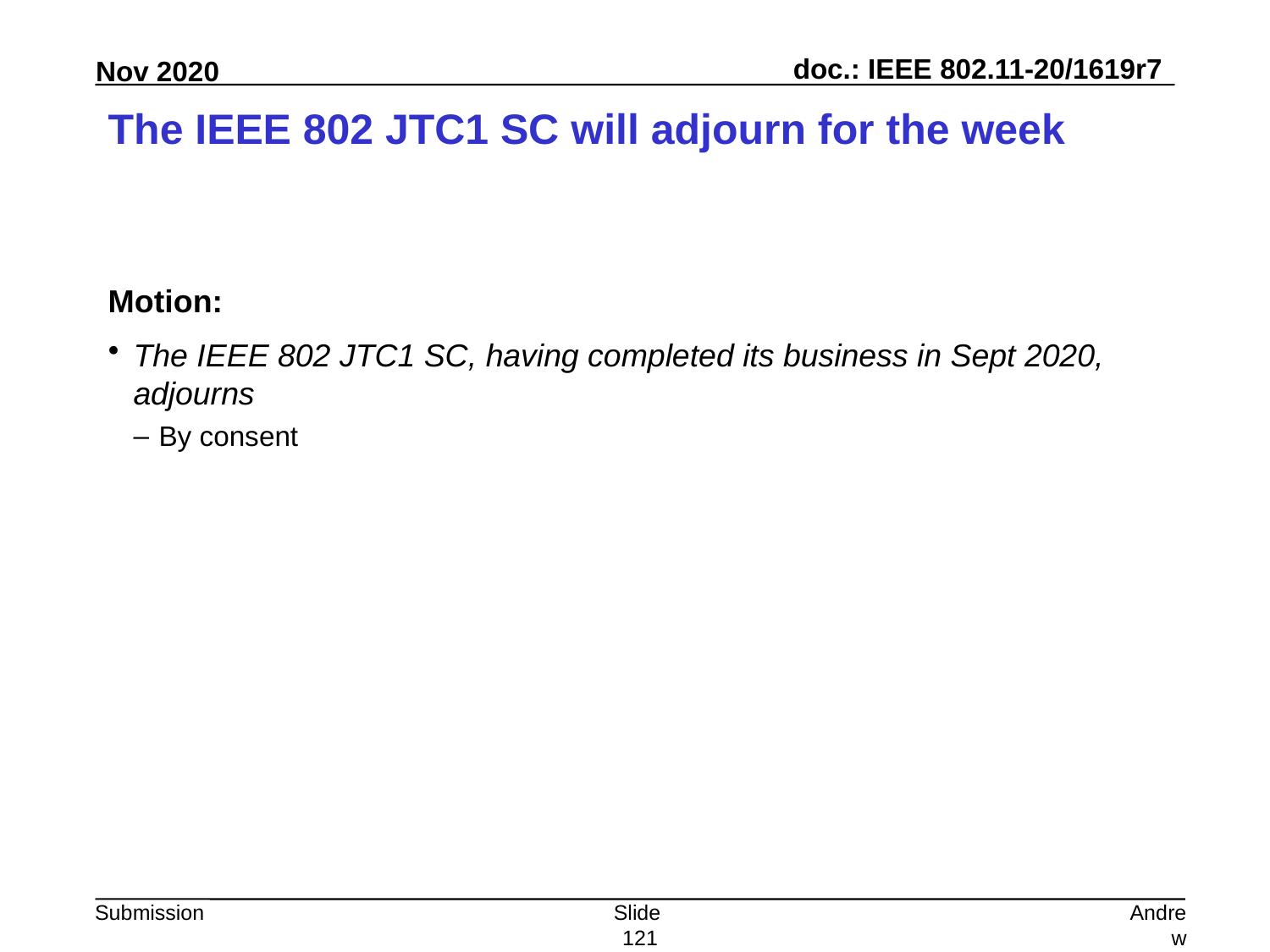

# The IEEE 802 JTC1 SC will adjourn for the week
Motion:
The IEEE 802 JTC1 SC, having completed its business in Sept 2020, adjourns
By consent
Slide 121
Andrew Myles, Cisco